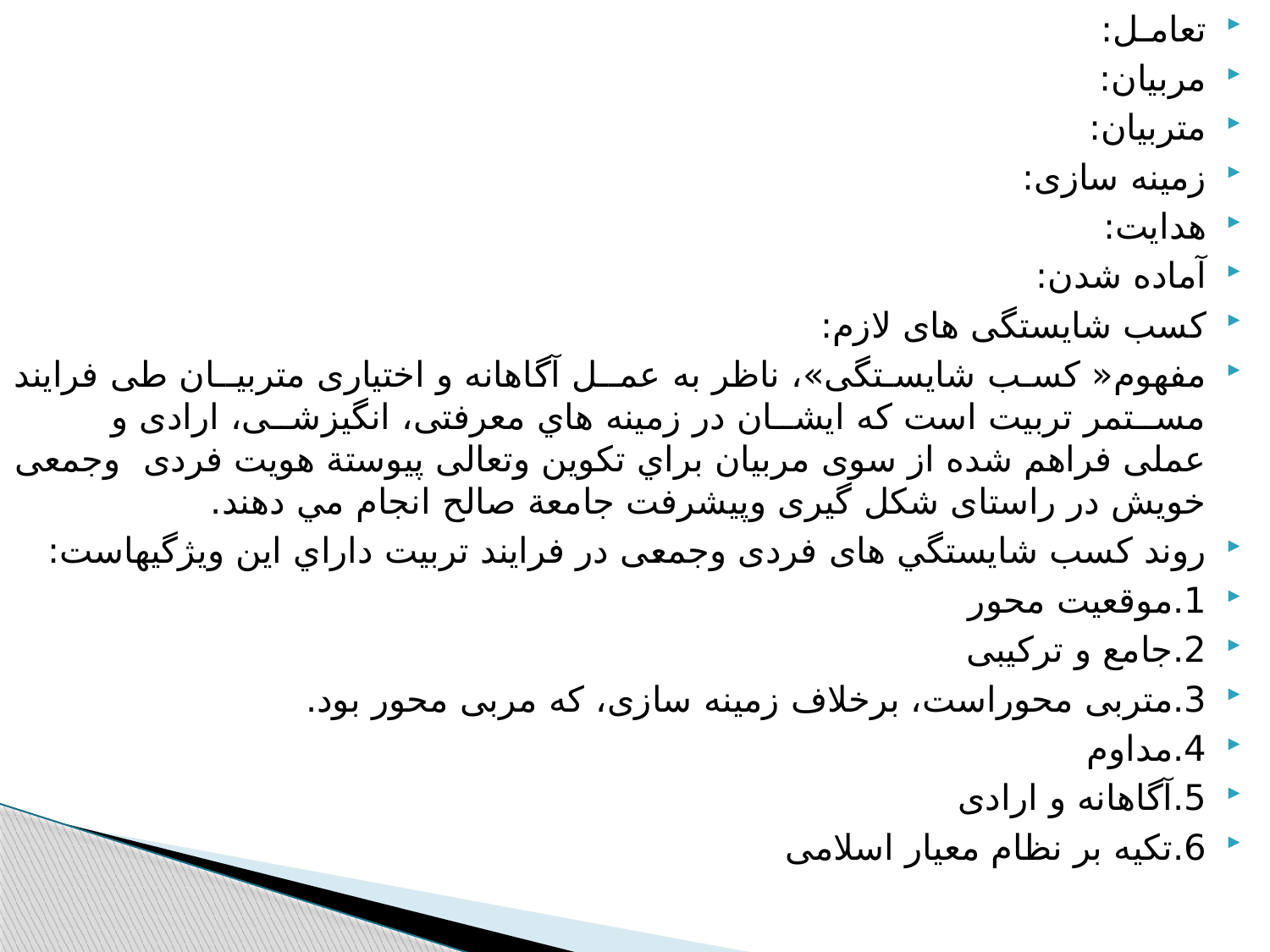

تعامـل:
مربیان:
متربیان:
زمینه سازی:
هدایت:
آماده شدن:
کسب شایستگی های لازم:
مفهوم« کسـب شايسـتگی»، ناظر به عمــل آگاهانه و اختياری متربيــان طی فرايند مســتمر تربيت است که ايشــان در زمينه هاي معرفتی، انگيزشــی، ارادی و  عملی فراهم شده از سوی مربيان براي تکوين وتعالی پيوستة هويت فردی  وجمعی خويش در راستای شکل گيری وپيشرفت جامعة صالح انجام مي دهند.
روند کسب شايستگي های فردی وجمعی در فرايند تربيت داراي اين ويژگيهاست:
1.موقعیت محور
2.جامع و ترکیبی
3.متربی محوراست، برخلاف زمینه سازی، که مربی محور بود.
4.مداوم
5.آگاهانه و ارادی
6.تکیه بر نظام معیار اسلامی